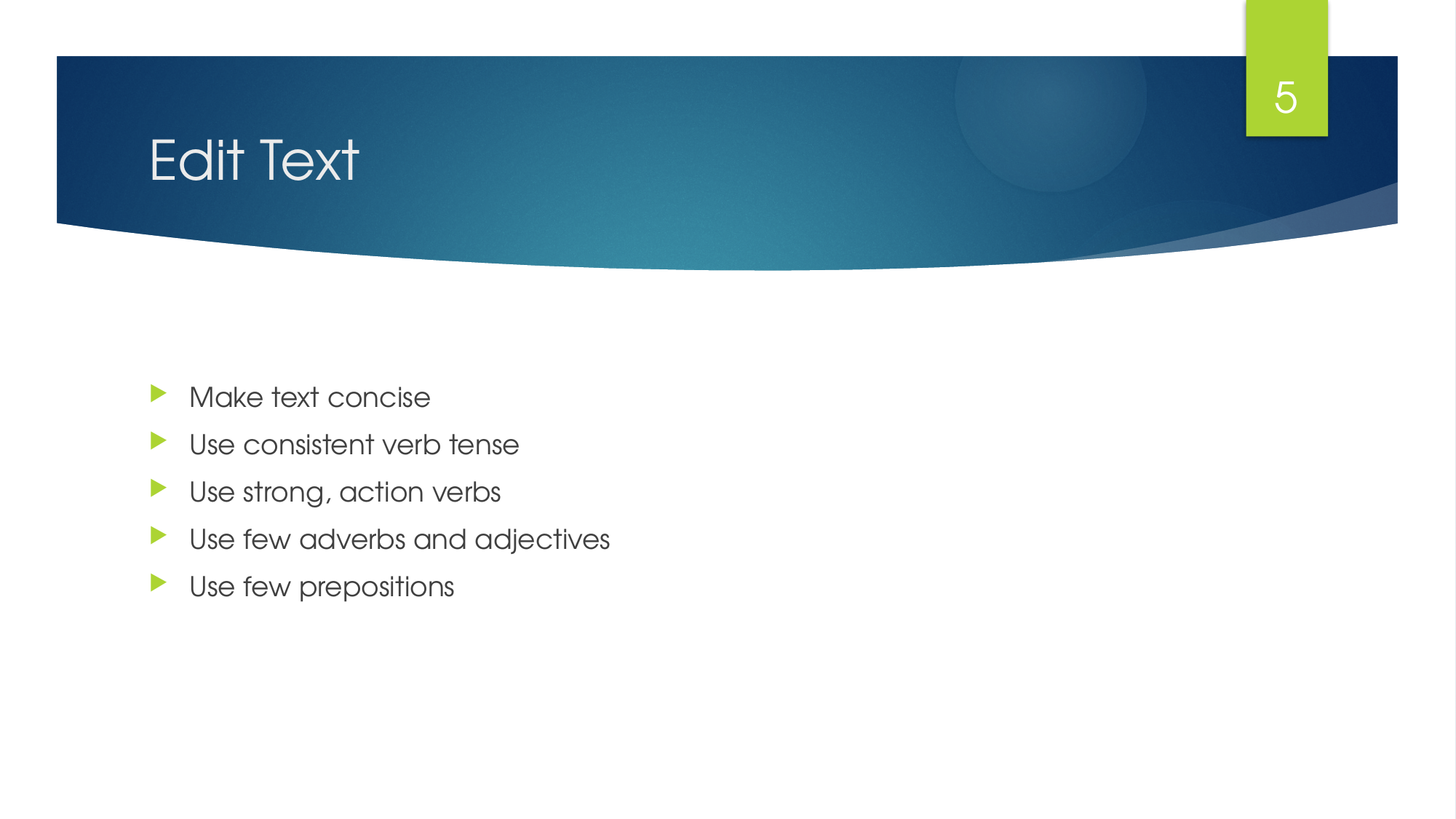

5
# Edit Text
Make text concise
Use consistent verb tense
Use strong, action verbs
Use few adverbs and adjectives
Use few prepositions